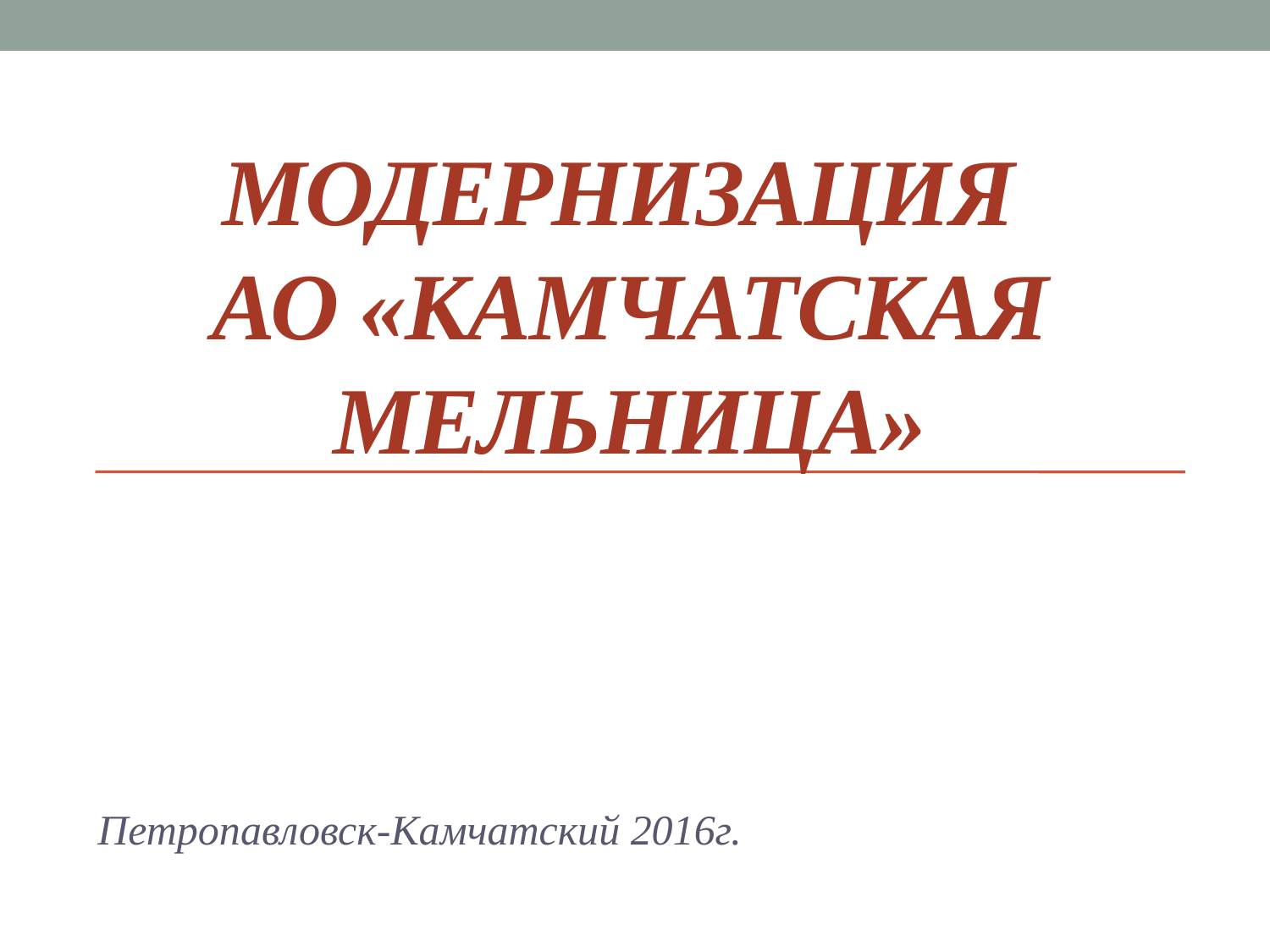

# Модернизация АО «Камчатская мельница»
Петропавловск-Камчатский 2016г.